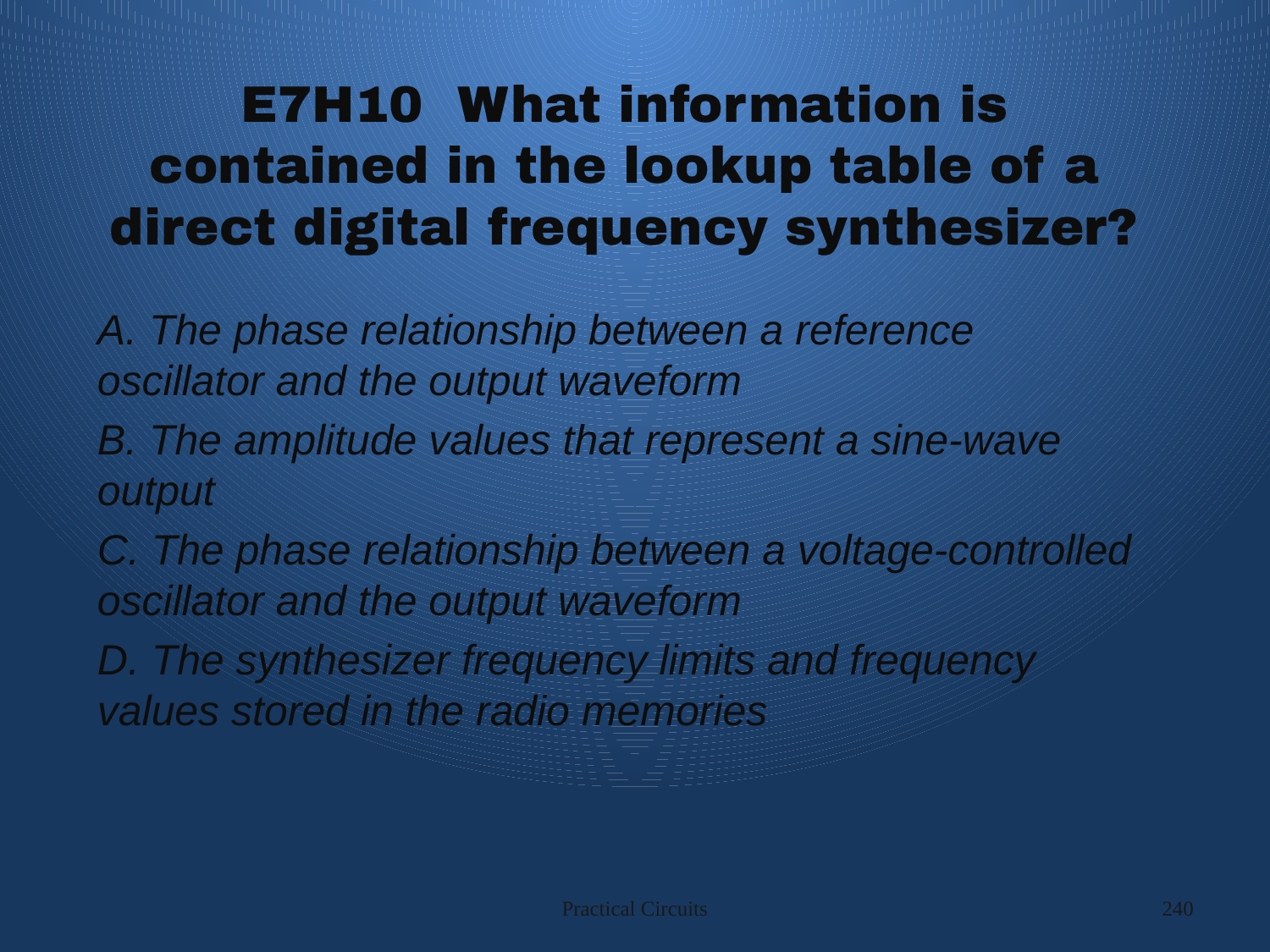

# E7H10  What information is contained in the lookup table of a direct digital frequency synthesizer?
A. The phase relationship between a reference oscillator and the output waveform
B. The amplitude values that represent a sine-wave output
C. The phase relationship between a voltage-controlled oscillator and the output waveform
D. The synthesizer frequency limits and frequency values stored in the radio memories

Practical Circuits
240